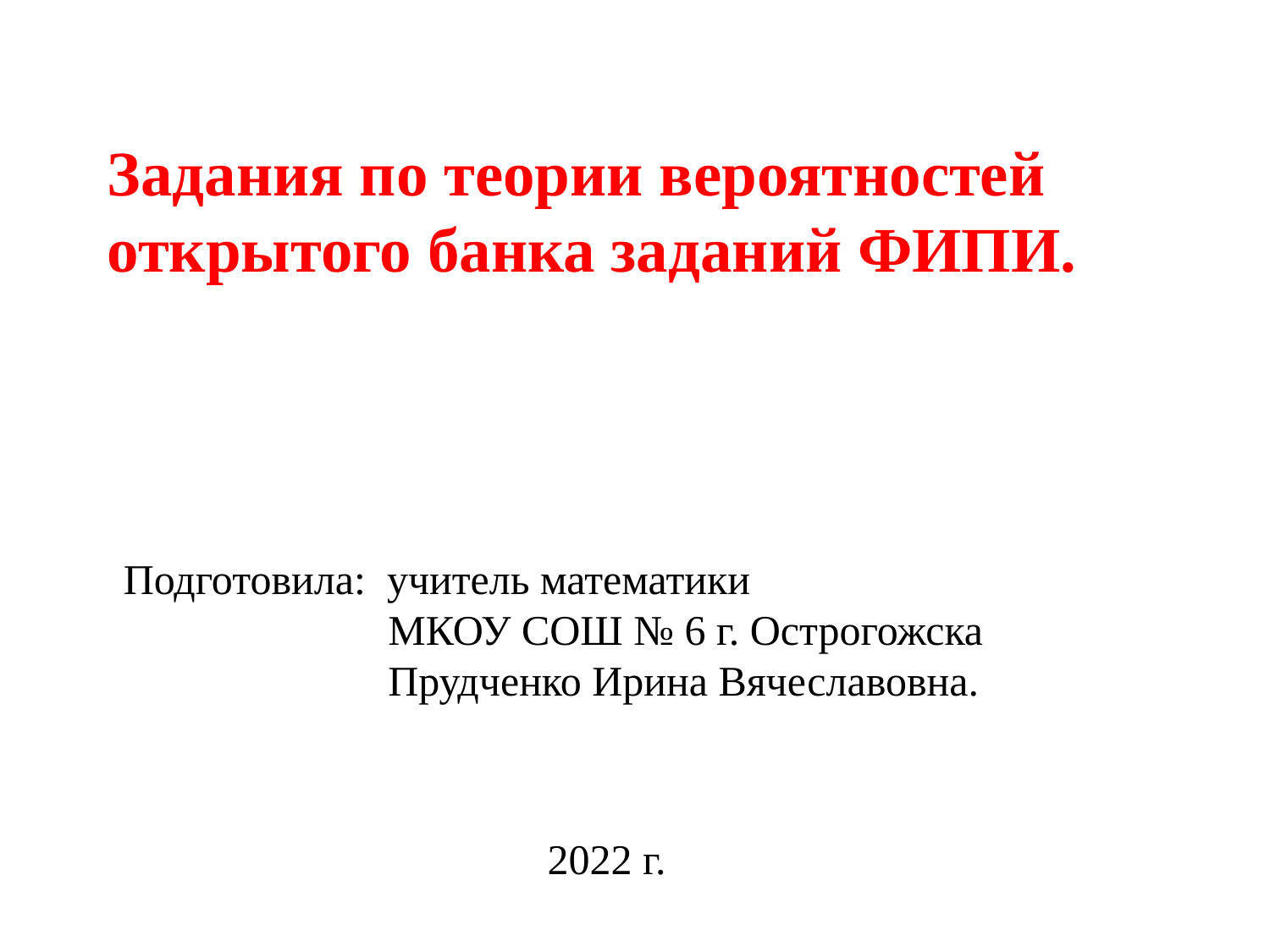

Задания по теории вероятностей открытого банка заданий ФИПИ.
Подготовила:  учитель математики
                         МКОУ СОШ № 6 г. Острогожска
                         Прудченко Ирина Вячеславовна.
2022 г.